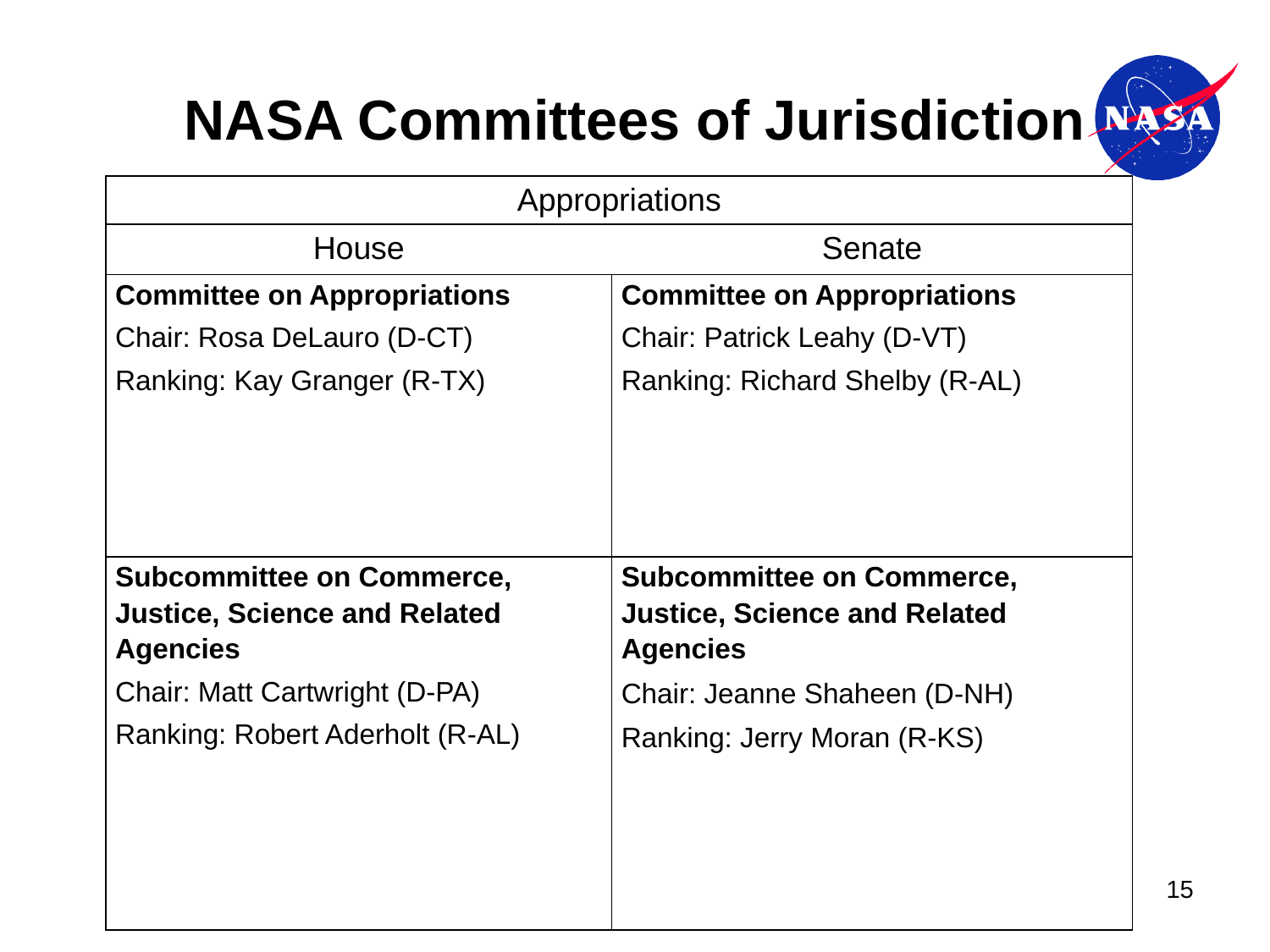

# NASA Committees of Jurisdiction
| Appropriations |  |
| --- | --- |
| House | Senate |
| Committee on Appropriations Chair: Rosa DeLauro (D-CT) Ranking: Kay Granger (R-TX) | Committee on Appropriations Chair: Patrick Leahy (D-VT) Ranking: Richard Shelby (R-AL) |
| Subcommittee on Commerce, Justice, Science and Related Agencies Chair: Matt Cartwright (D-PA) Ranking: Robert Aderholt (R-AL) | Subcommittee on Commerce, Justice, Science and Related Agencies Chair: Jeanne Shaheen (D-NH) Ranking: Jerry Moran (R-KS) |
15